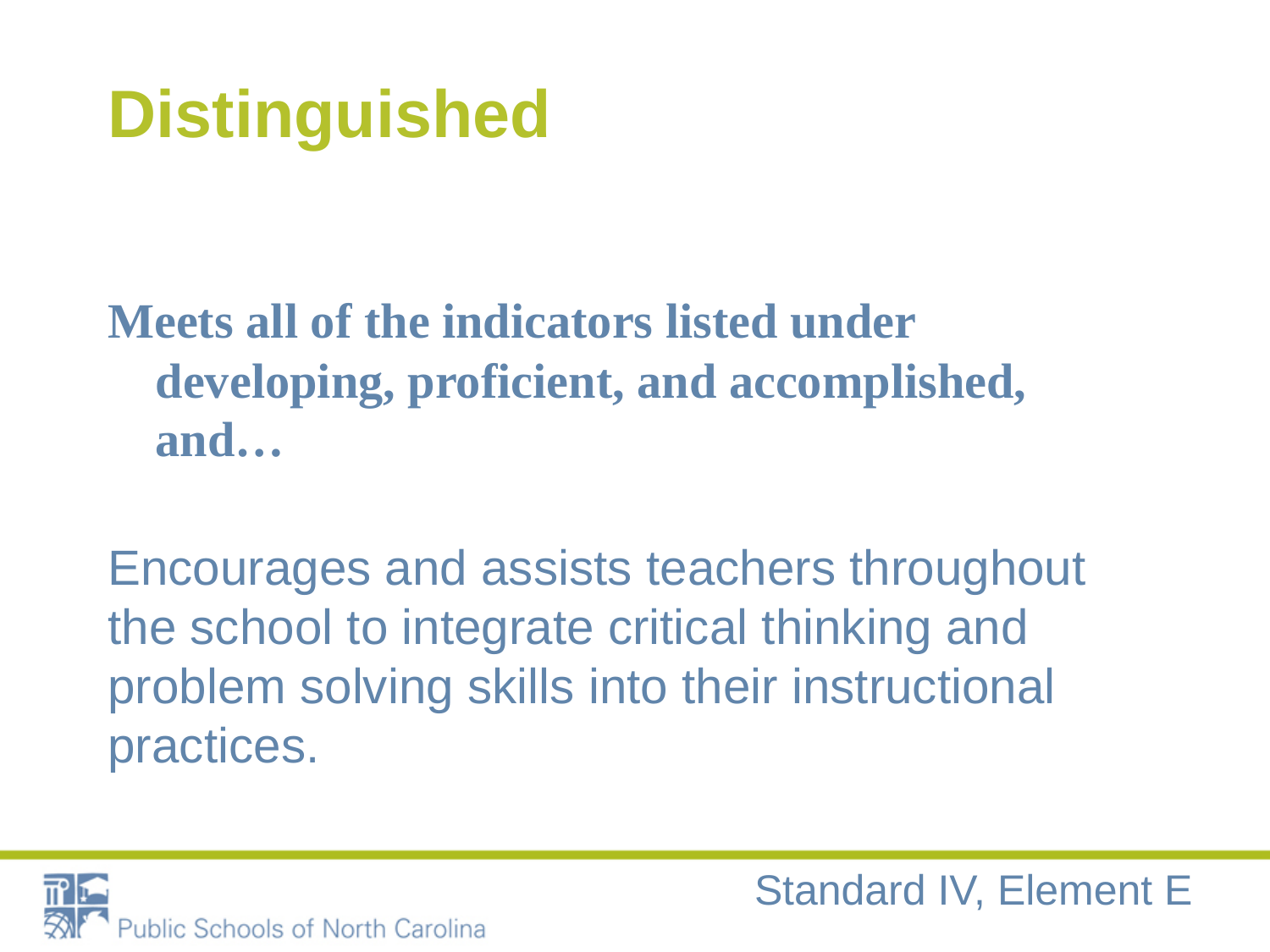

# Distinguished

Meets all of the indicators listed under developing, proficient, and accomplished, and…

Encourages and assists teachers throughout the school to integrate critical thinking and problem solving skills into their instructional practices.

Standard IV, Element E